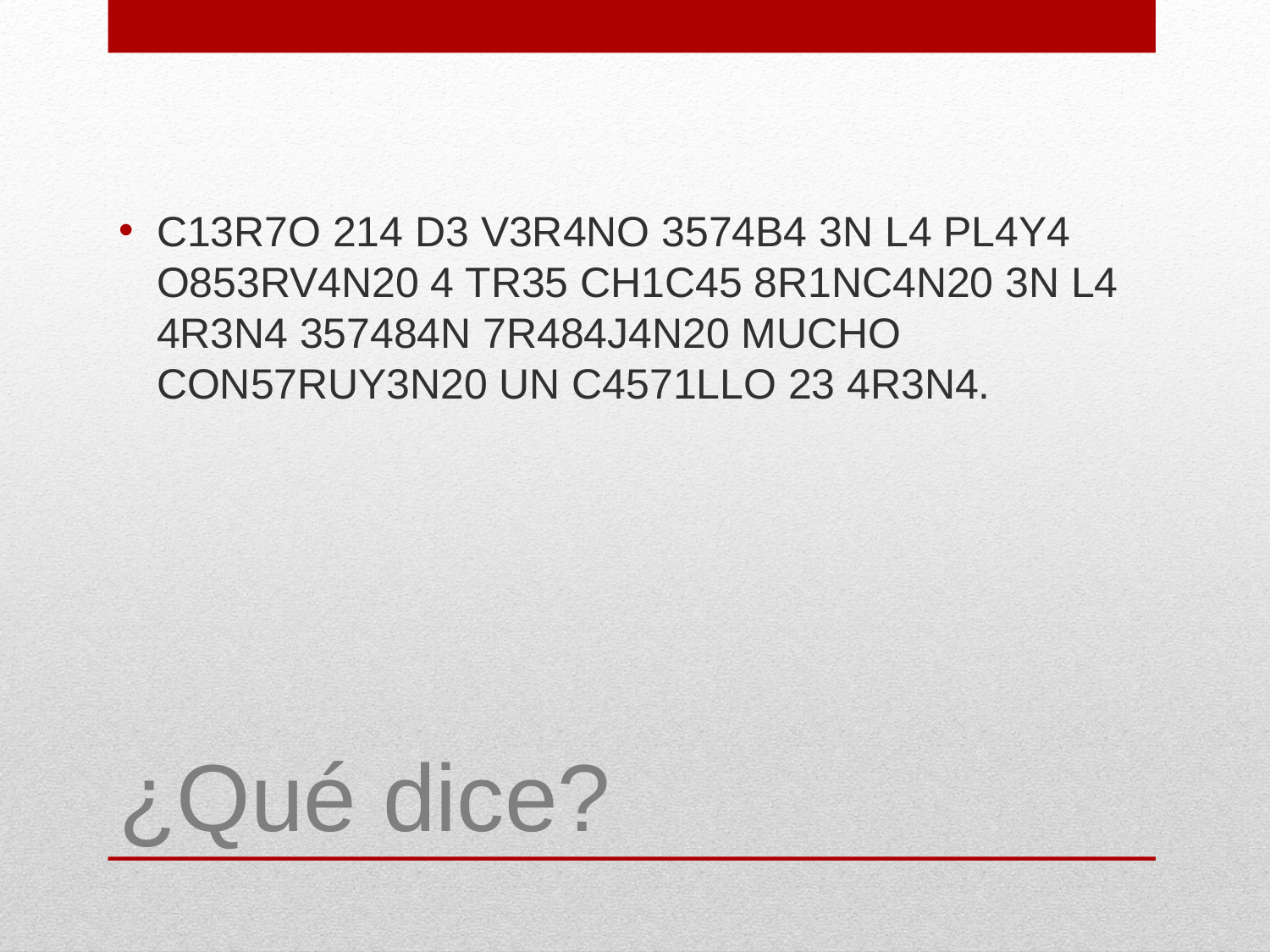

C13R7O 214 D3 V3R4NO 3574B4 3N L4 PL4Y4 O853RV4N20 4 TR35 CH1C45 8R1NC4N20 3N L4 4R3N4 357484N 7R484J4N20 MUCHO CON57RUY3N20 UN C4571LLO 23 4R3N4.

# ¿Qué dice?